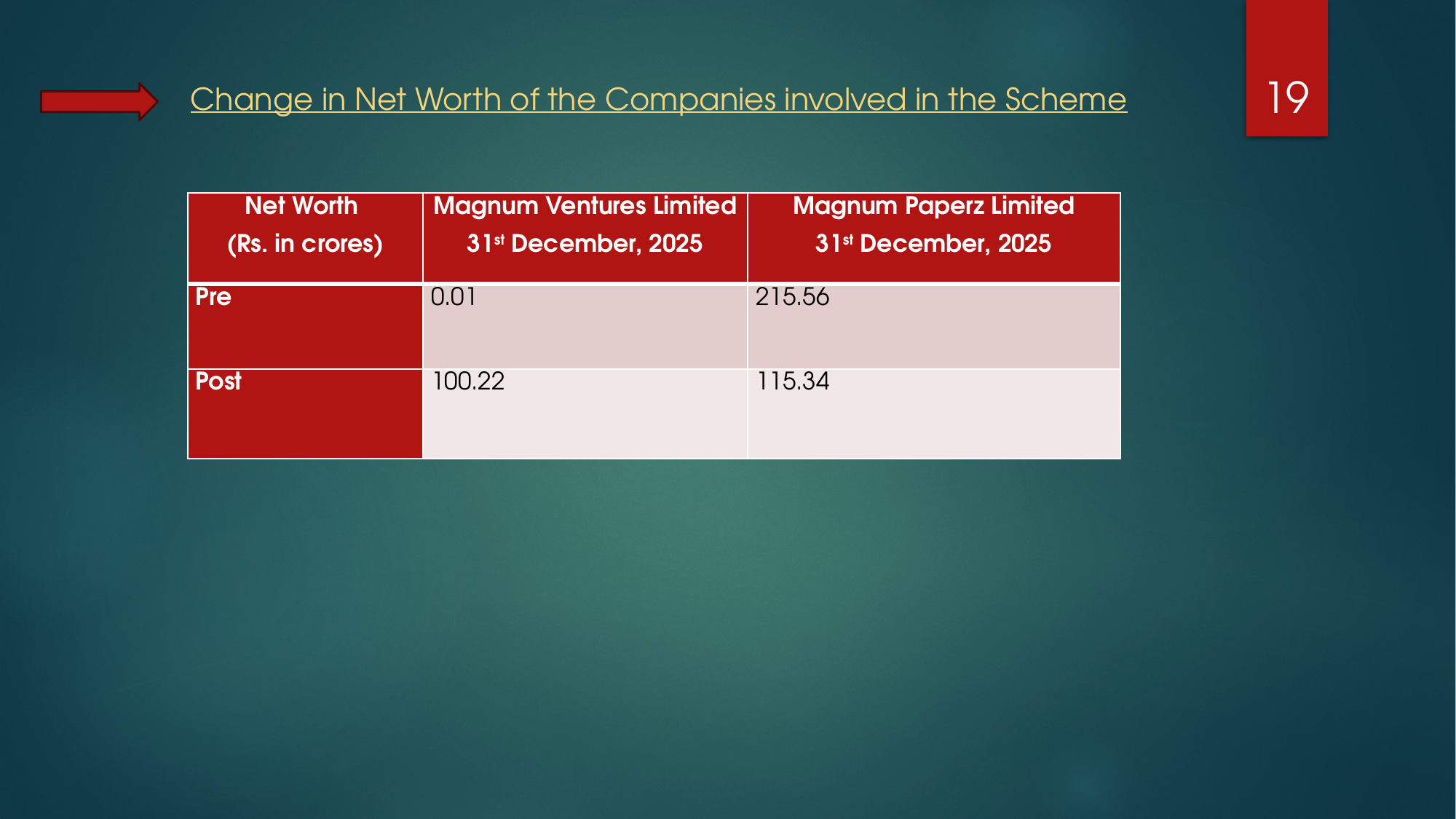

19
Change in Net Worth of the Companies involved in the Scheme

| Net Worth (Rs. in crores) | Magnum Ventures Limited 31st December, 2025 | Magnum Paperz Limited 31st December, 2025 |
| --- | --- | --- |
| Pre | 0.01 | 215.56 |
| Post | 100.22 | 115.34 |